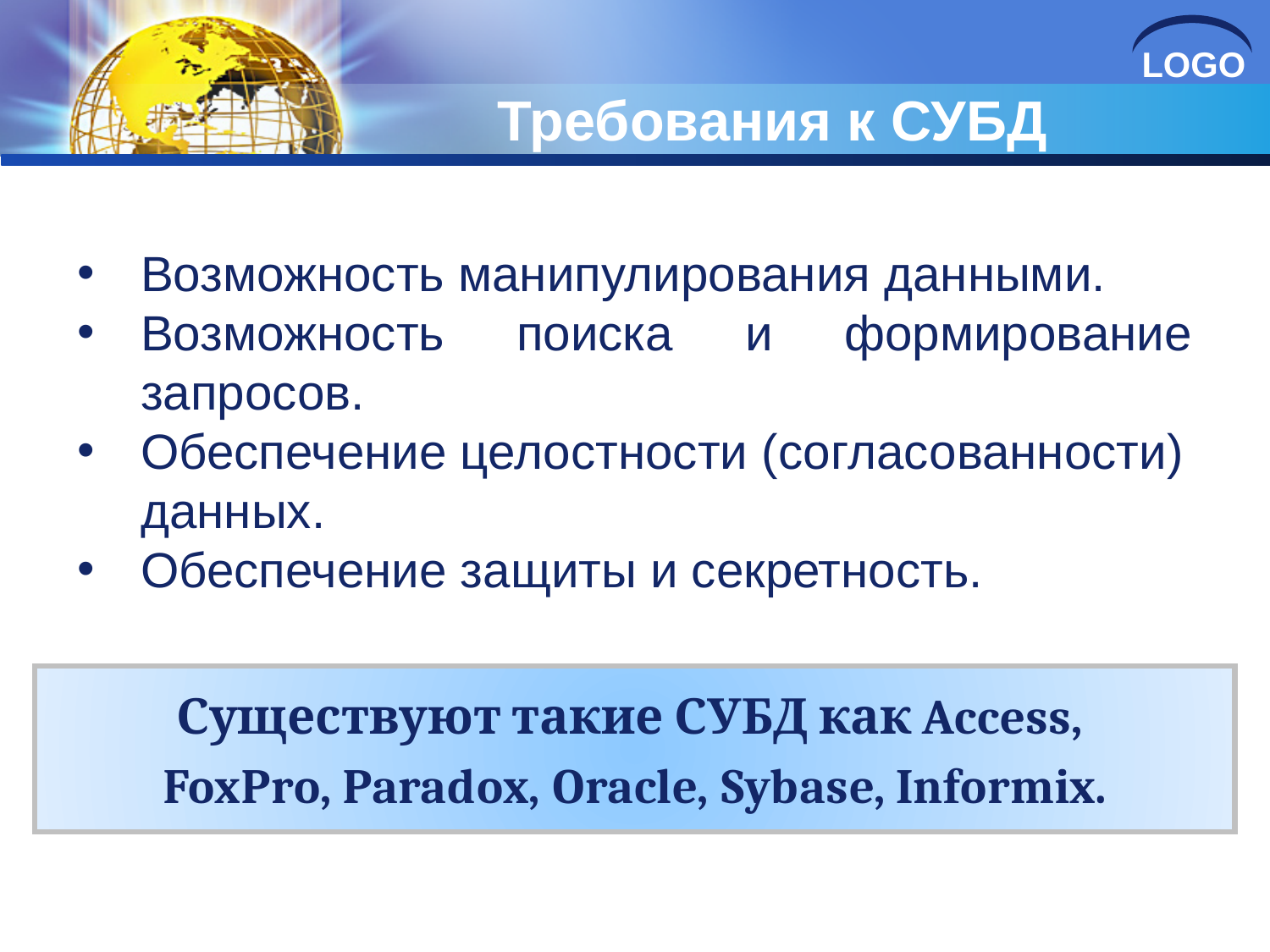

# Требования к СУБД
Возможность манипулирования данными.
Возможность поиска и формирование запросов.
Обеспечение целостности (согласованности) данных.
Обеспечение защиты и секретность.
Существуют такие СУБД как Access,
FoxPro, Paradox, Oracle, Sybase, Informix.